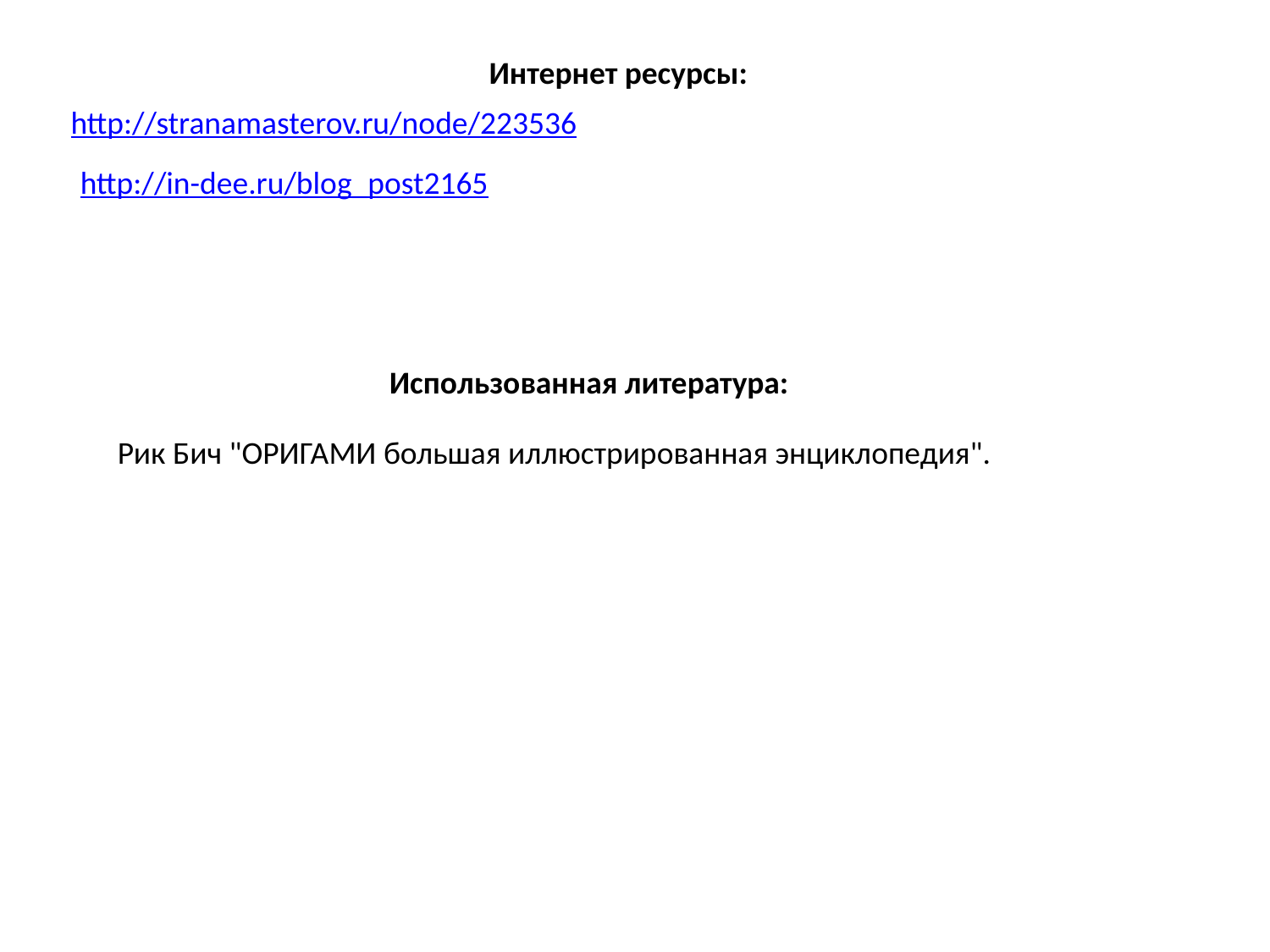

Интернет ресурсы:
http://stranamasterov.ru/node/223536
http://in-dee.ru/blog_post2165
Использованная литература:
Рик Бич "ОРИГАМИ большая иллюстрированная энциклопедия".